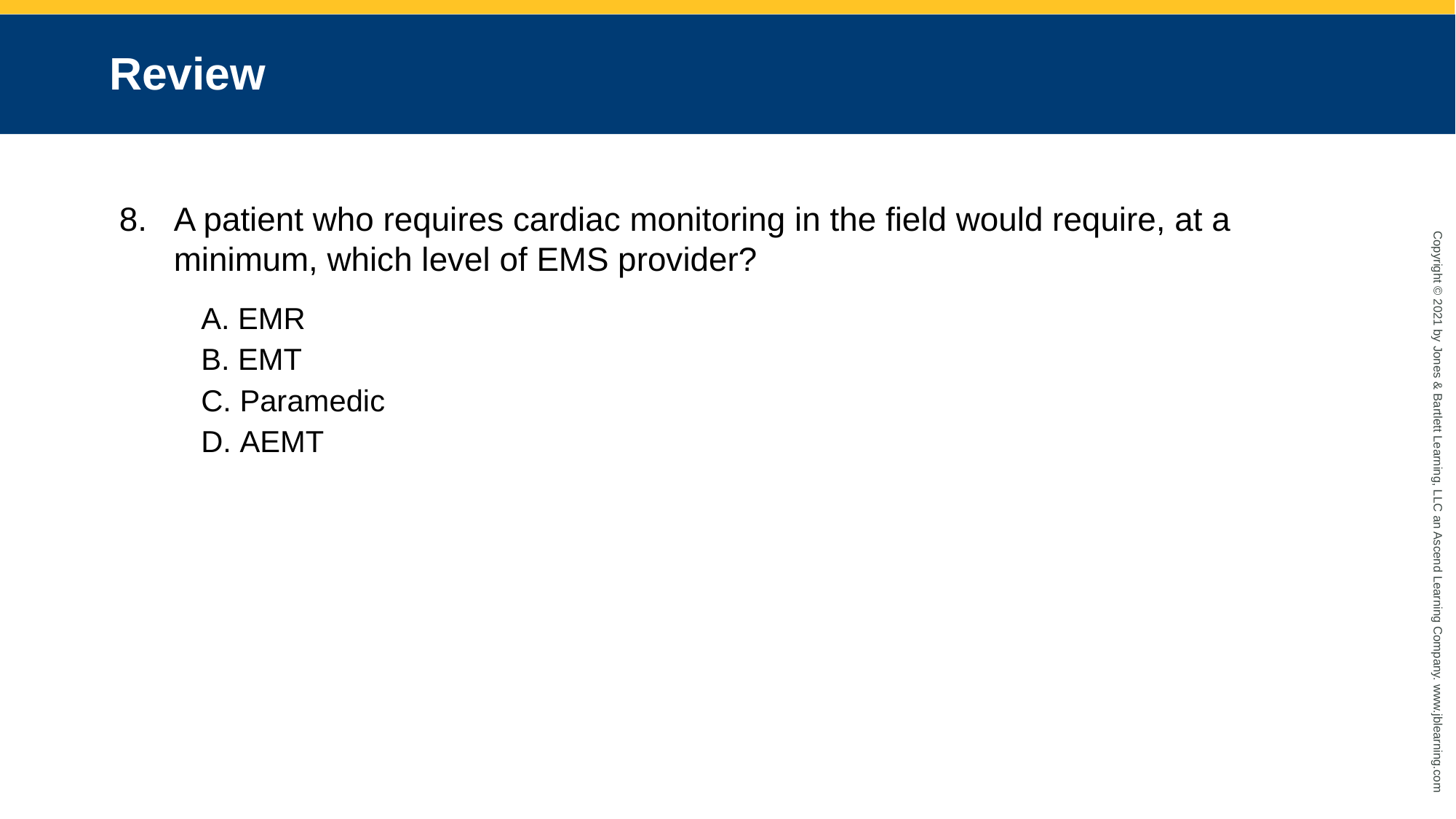

# Review
A patient who requires cardiac monitoring in the field would require, at a minimum, which level of EMS provider?
 EMR
 EMT
 Paramedic
 AEMT